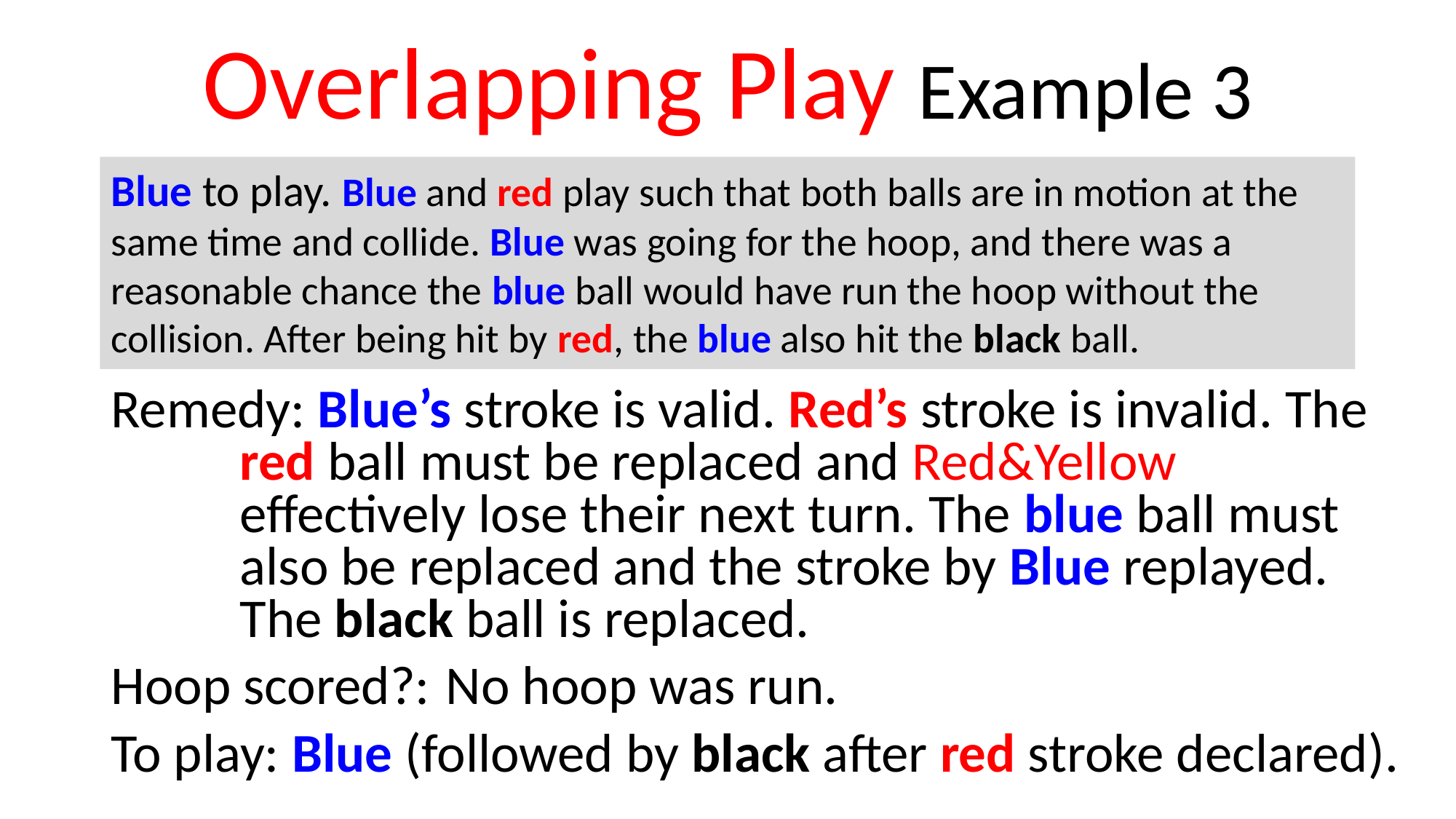

# Overlapping Play Example 3
Blue to play. Blue and red play such that both balls are in motion at the same time and collide. Blue was going for the hoop, and there was a reasonable chance the blue ball would have run the hoop without the collision. After being hit by red, the blue also hit the black ball.

Remedy: Blue’s stroke is valid. Red’s stroke is invalid. The red ball must be replaced and Red&Yellow effectively lose their next turn. The blue ball must also be replaced and the stroke by Blue replayed. The black ball is replaced.
Hoop scored?:	No hoop was run.
To play: Blue (followed by black after red stroke declared).